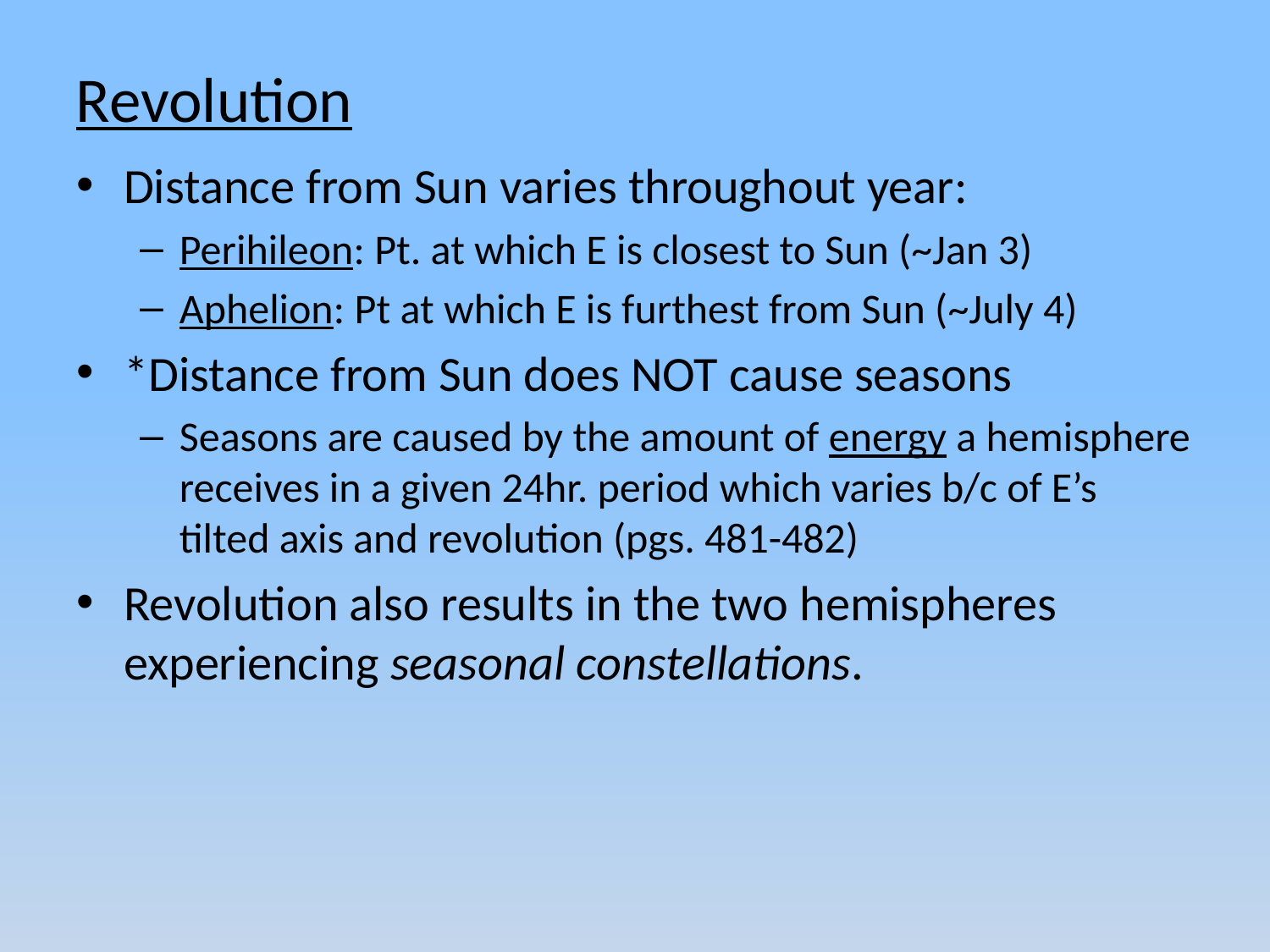

Revolution
Distance from Sun varies throughout year:
Perihileon: Pt. at which E is closest to Sun (~Jan 3)
Aphelion: Pt at which E is furthest from Sun (~July 4)
*Distance from Sun does NOT cause seasons
Seasons are caused by the amount of energy a hemisphere receives in a given 24hr. period which varies b/c of E’s tilted axis and revolution (pgs. 481-482)
Revolution also results in the two hemispheres experiencing seasonal constellations.